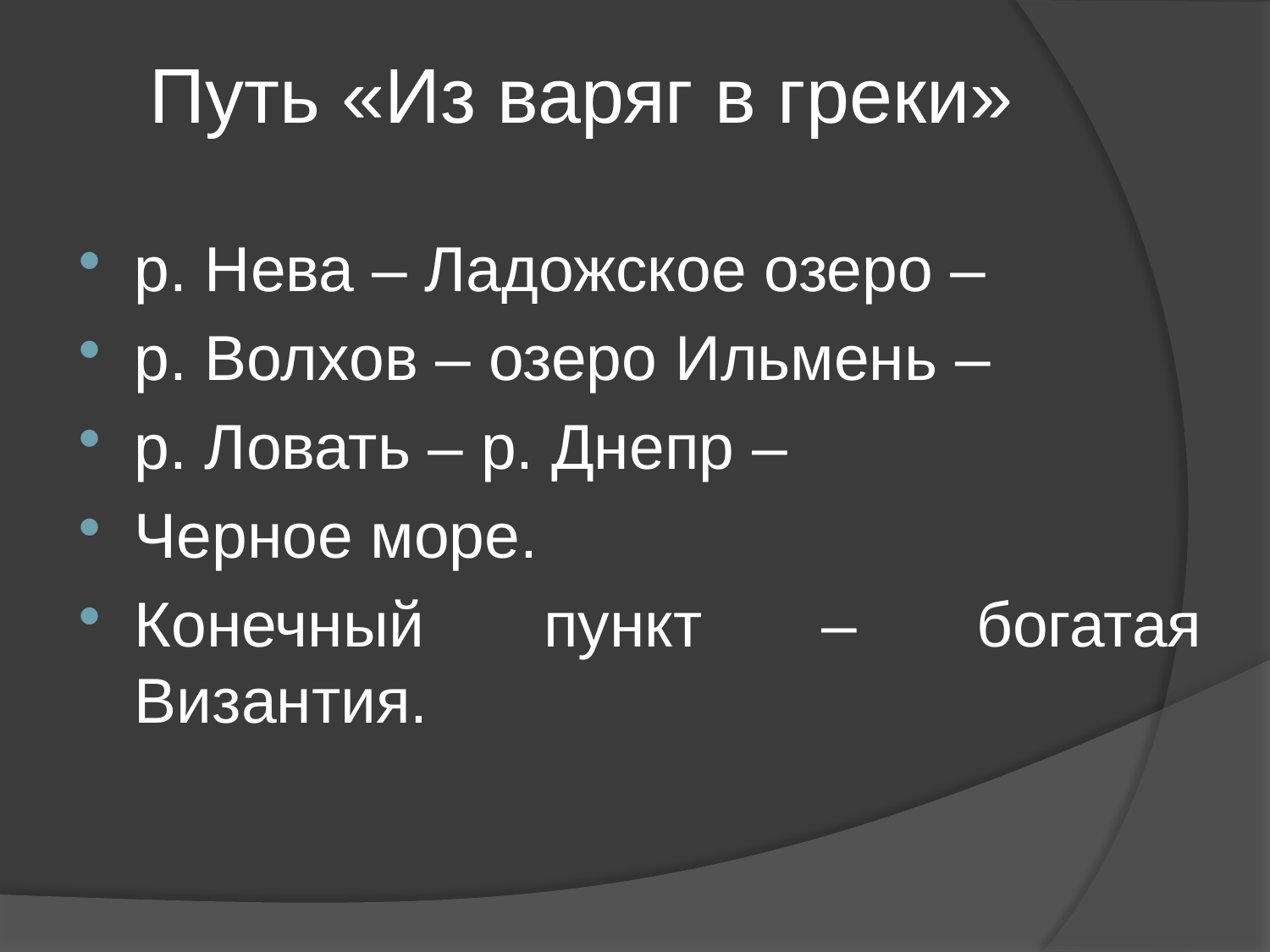

# Путь «Из варяг в греки»
р. Нева – Ладожское озеро –
р. Волхов – озеро Ильмень –
р. Ловать – р. Днепр –
Черное море.
Конечный пункт – богатая Византия.